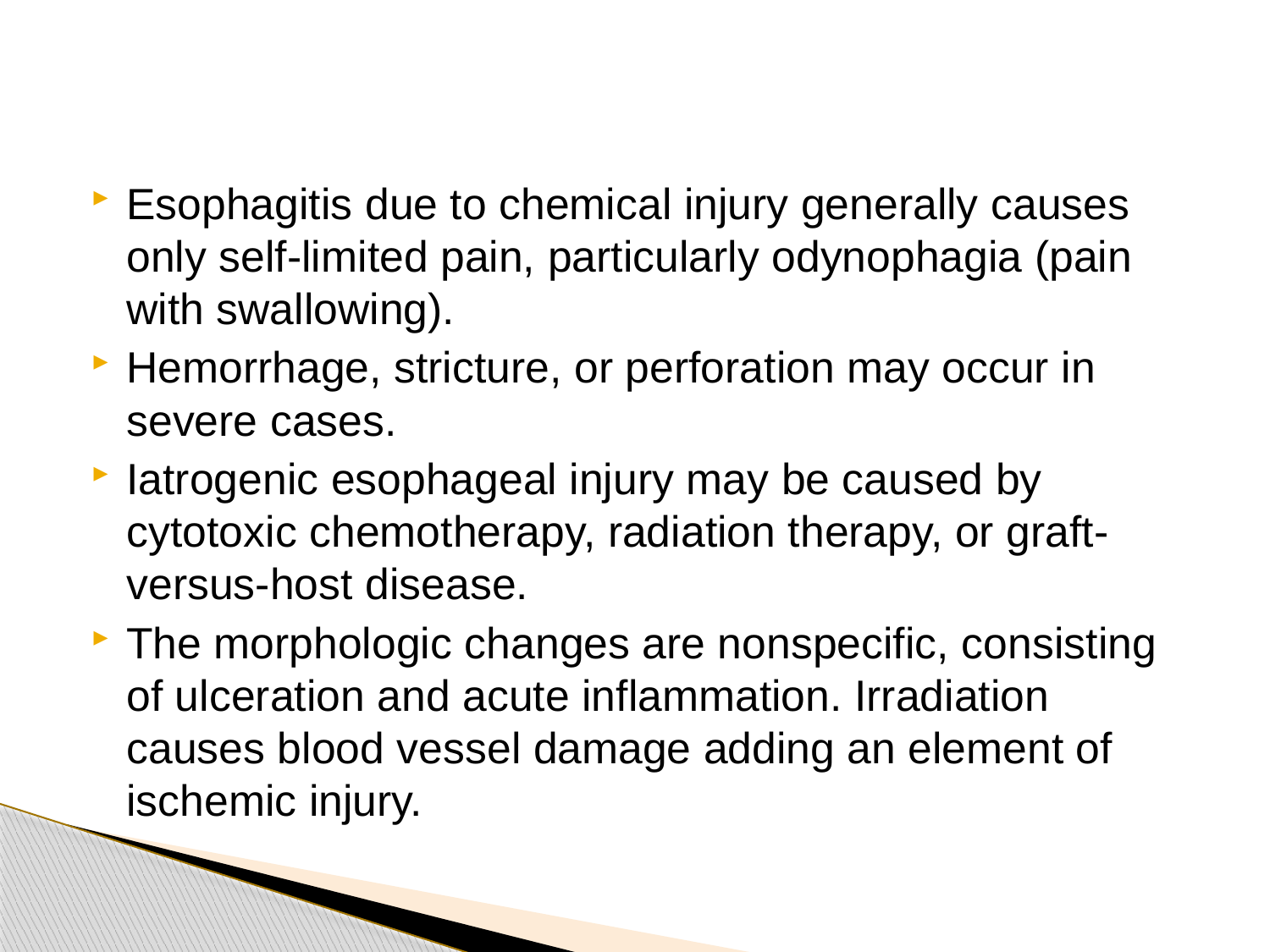

Esophagitis due to chemical injury generally causes only self-limited pain, particularly odynophagia (pain with swallowing).
Hemorrhage, stricture, or perforation may occur in severe cases.
Iatrogenic esophageal injury may be caused by cytotoxic chemotherapy, radiation therapy, or graft-versus-host disease.
The morphologic changes are nonspecific, consisting of ulceration and acute inflammation. Irradiation causes blood vessel damage adding an element of ischemic injury.